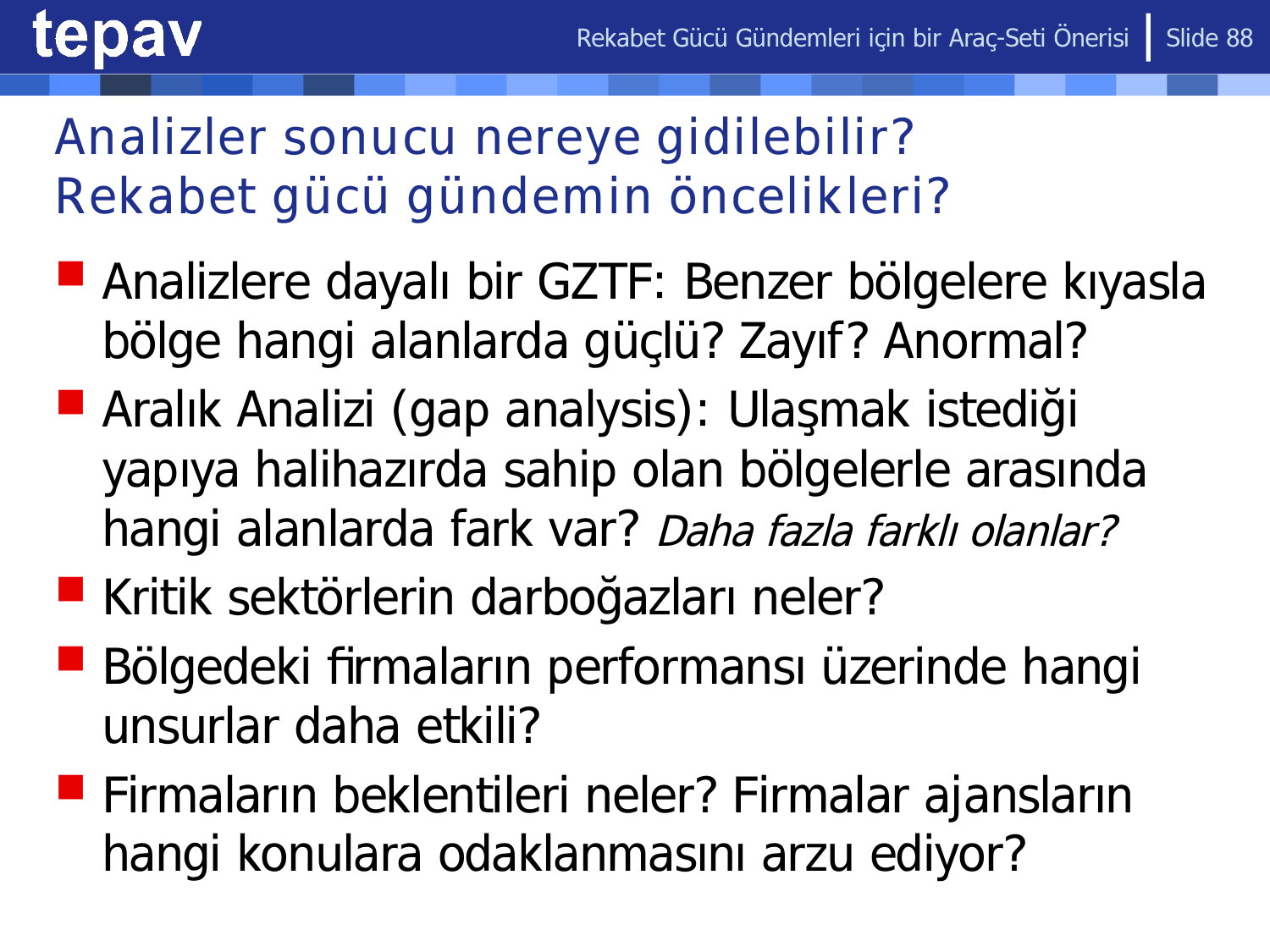

Rekabet Gücü Gündemleri için bir Araç-Seti Önerisi
Slide 88
# Analizler sonucu nereye gidilebilir? Rekabet gücü gündemin öncelikleri?
Analizlere dayalı bir GZTF: Benzer bölgelere kıyasla bölge hangi alanlarda güçlü? Zayıf? Anormal?
Aralık Analizi (gap analysis): Ulaşmak istediği yapıya halihazırda sahip olan bölgelerle arasında hangi alanlarda fark var? Daha fazla farklı olanlar?
Kritik sektörlerin darboğazları neler?
Bölgedeki firmaların performansı üzerinde hangi unsurlar daha etkili?
Firmaların beklentileri neler? Firmalar ajansların hangi konulara odaklanmasını arzu ediyor?